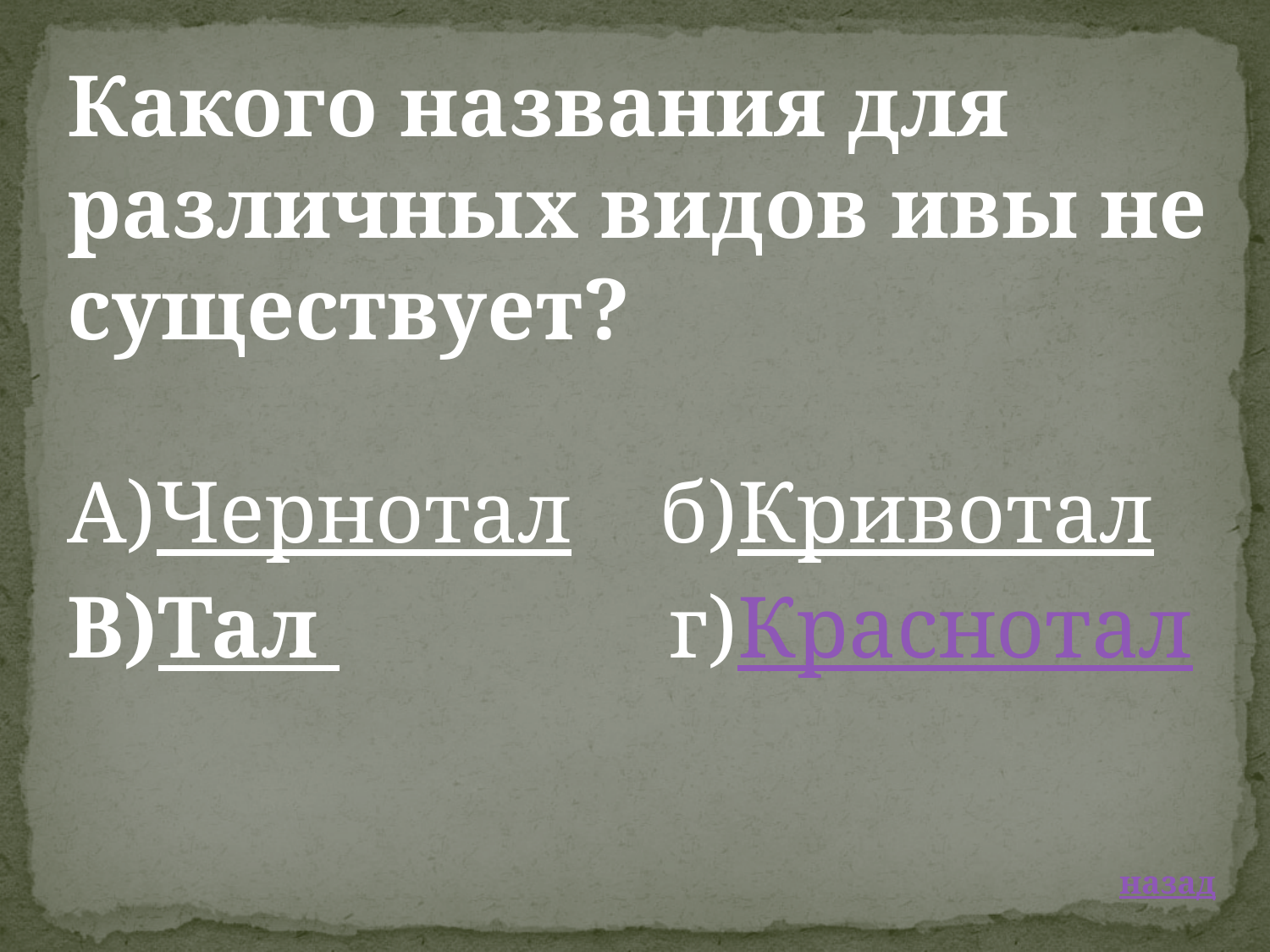

Какого названия для различных видов ивы не существует?

А)Чернотал    б)Кривотал
В)Тал                г)Краснотал
 назад